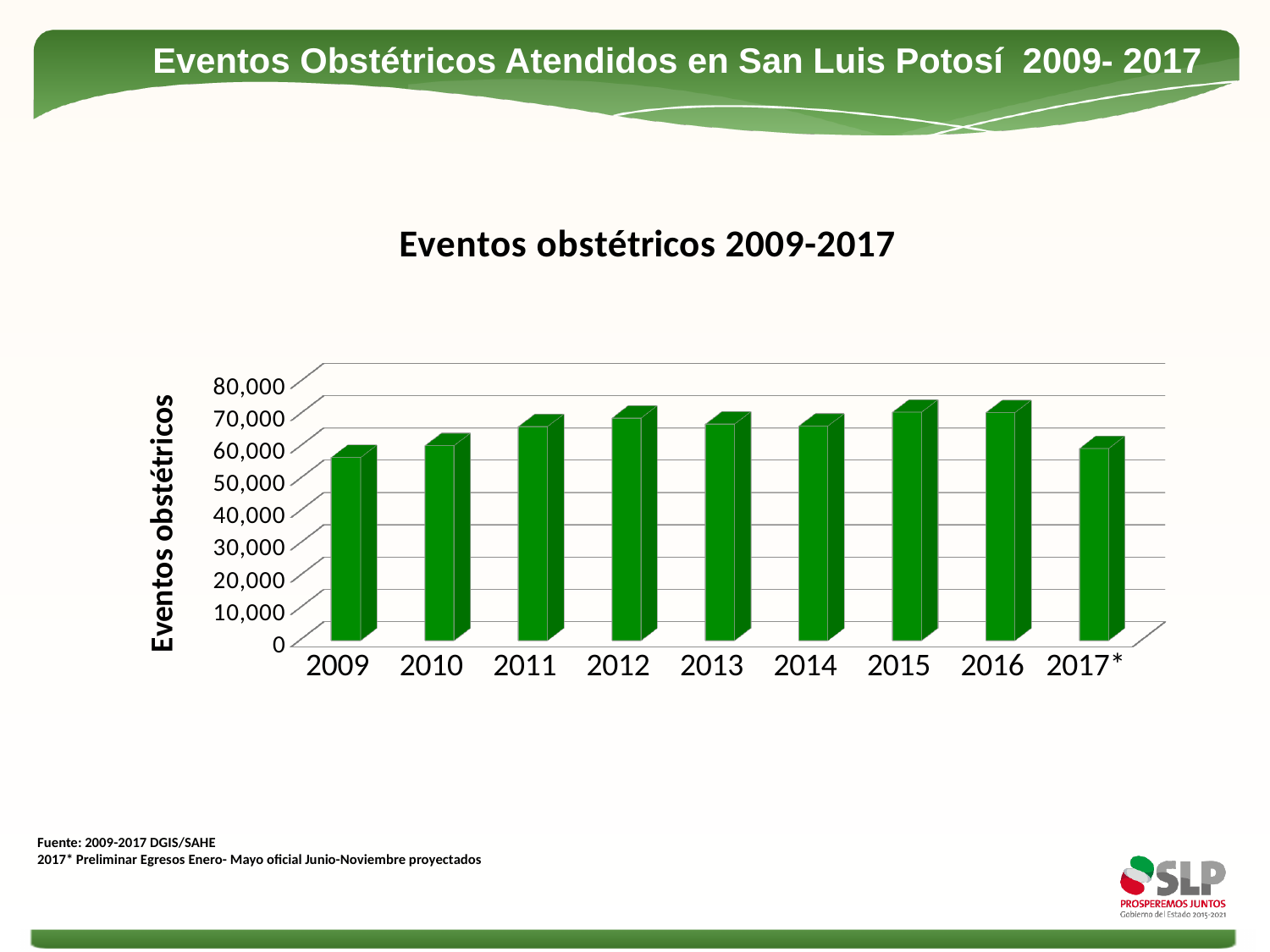

Eventos Obstétricos Atendidos en San Luis Potosí  2009- 2017

[unsupported chart]

Fuente: 2009-2017 DGIS/SAHE
2017* Preliminar Egresos Enero- Mayo oficial Junio-Noviembre proyectados